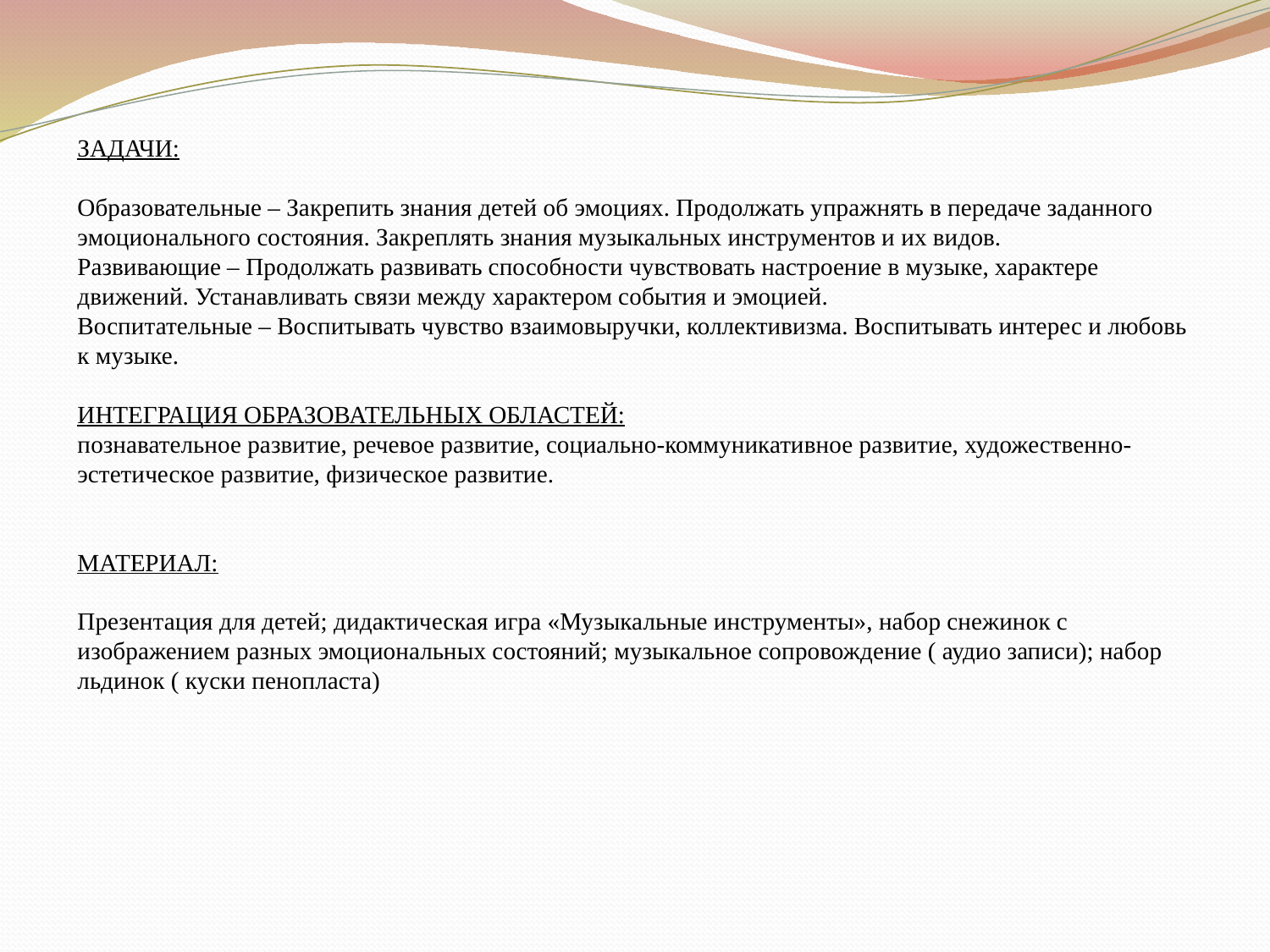

ЗАДАЧИ:
Образовательные – Закрепить знания детей об эмоциях. Продолжать упражнять в передаче заданного эмоционального состояния. Закреплять знания музыкальных инструментов и их видов.
Развивающие – Продолжать развивать способности чувствовать настроение в музыке, характере движений. Устанавливать связи между характером события и эмоцией.
Воспитательные – Воспитывать чувство взаимовыручки, коллективизма. Воспитывать интерес и любовь к музыке.
 
ИНТЕГРАЦИЯ ОБРАЗОВАТЕЛЬНЫХ ОБЛАСТЕЙ:
познавательное развитие, речевое развитие, социально-коммуникативное развитие, художественно-эстетическое развитие, физическое развитие.
 
МАТЕРИАЛ:

Презентация для детей; дидактическая игра «Музыкальные инструменты», набор снежинок с изображением разных эмоциональных состояний; музыкальное сопровождение ( аудио записи); набор  льдинок ( куски пенопласта)